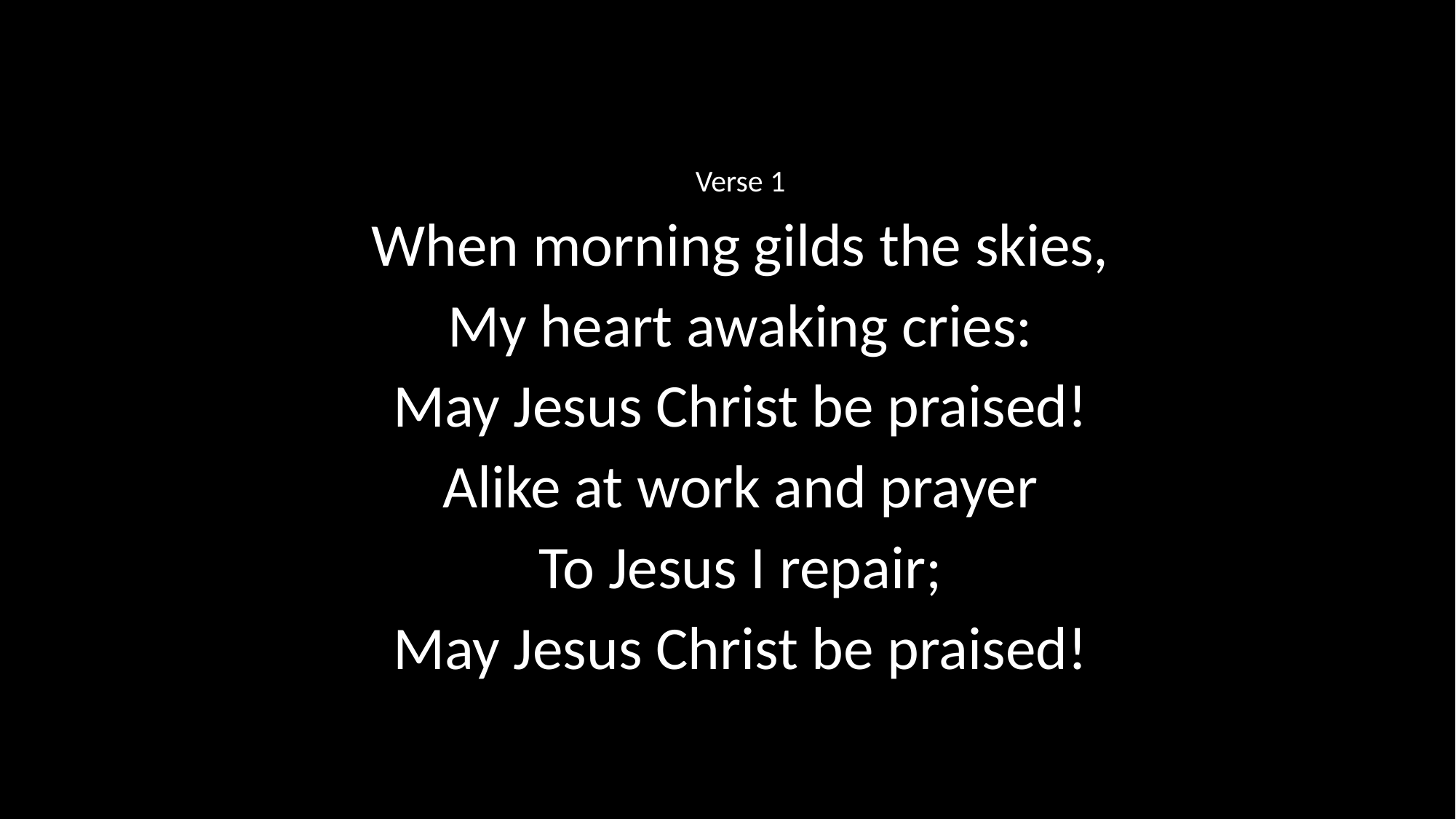

Verse 1
When morning gilds the skies,
My heart awaking cries:
May Jesus Christ be praised!
Alike at work and prayer
To Jesus I repair;
May Jesus Christ be praised!